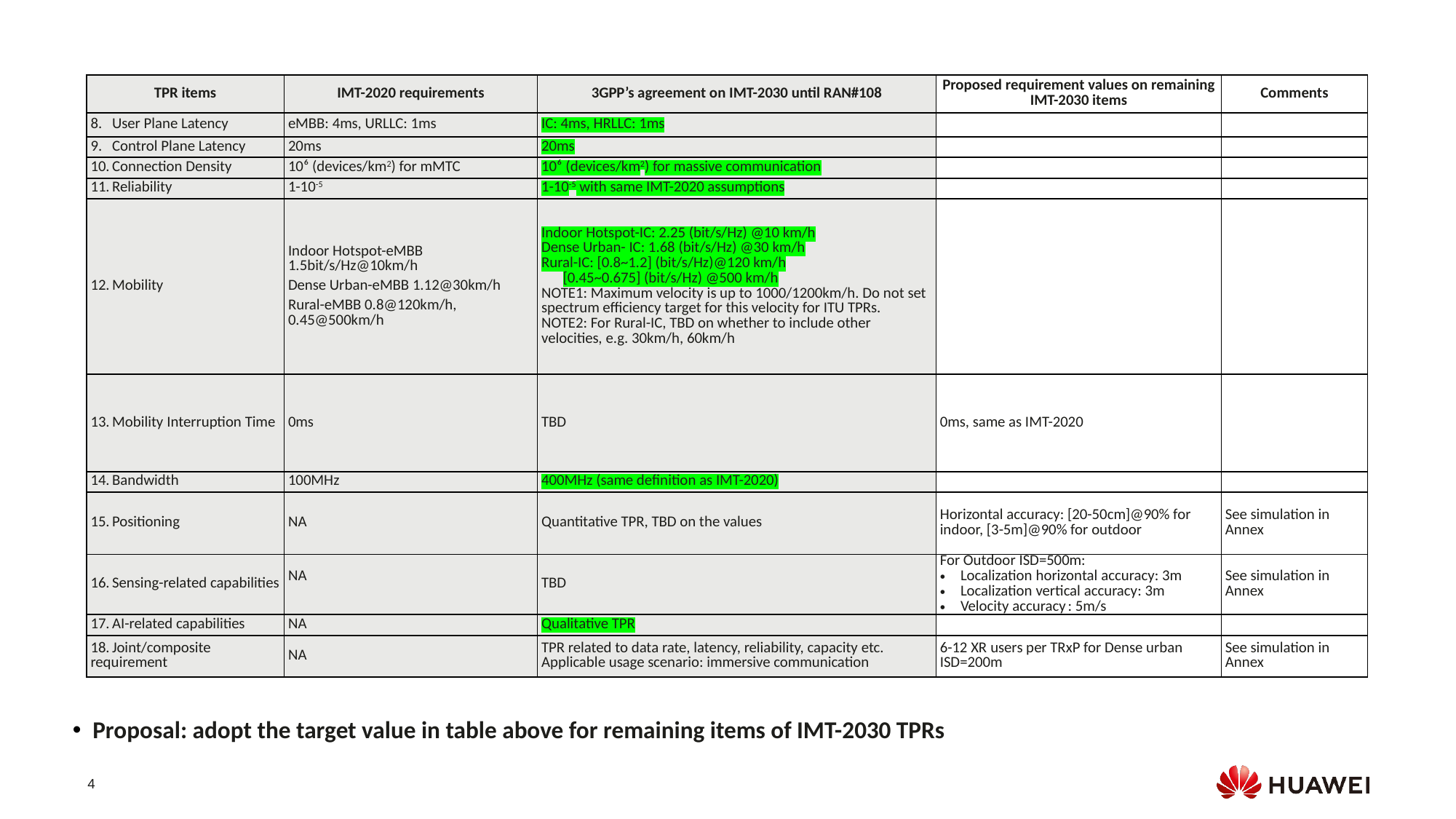

| TPR items | IMT-2020 requirements | 3GPP’s agreement on IMT-2030 until RAN#108 | Proposed requirement values on remaining IMT-2030 items | Comments |
| --- | --- | --- | --- | --- |
| 8. User Plane Latency | eMBB: 4ms, URLLC: 1ms | IC: 4ms, HRLLC: 1ms |  |  |
| 9. Control Plane Latency | 20ms | 20ms |  |  |
| 10. Connection Density | 10⁶ (devices/km2) for mMTC | 10⁶ (devices/km2) for massive communication |  |  |
| 11. Reliability | 1-10-5 | 1-10-5 with same IMT-2020 assumptions |  |  |
| 12. Mobility | Indoor Hotspot-eMBB 1.5bit/s/Hz@10km/h Dense Urban-eMBB 1.12@30km/h Rural-eMBB 0.8@120km/h, 0.45@500km/h | Indoor Hotspot-IC: 2.25 (bit/s/Hz) @10 km/h Dense Urban- IC: 1.68 (bit/s/Hz) @30 km/h Rural-IC: [0.8~1.2] (bit/s/Hz)@120 km/h [0.45~0.675] (bit/s/Hz) @500 km/h NOTE1: Maximum velocity is up to 1000/1200km/h. Do not set spectrum efficiency target for this velocity for ITU TPRs. NOTE2: For Rural-IC, TBD on whether to include other velocities, e.g. 30km/h, 60km/h |  |  |
| 13. Mobility Interruption Time | 0ms | TBD | 0ms, same as IMT-2020 |  |
| 14. Bandwidth | 100MHz | 400MHz (same definition as IMT-2020) |  |  |
| 15. Positioning | NA | Quantitative TPR, TBD on the values | Horizontal accuracy: [20-50cm]@90% for indoor, [3-5m]@90% for outdoor | See simulation in Annex |
| 16. Sensing-related capabilities | NA | TBD | For Outdoor ISD=500m: Localization horizontal accuracy: 3m Localization vertical accuracy: 3m Velocity accuracy : 5m/s | See simulation in Annex |
| 17. AI-related capabilities | NA | Qualitative TPR |  |  |
| 18. Joint/composite requirement | NA | TPR related to data rate, latency, reliability, capacity etc. Applicable usage scenario: immersive communication | 6-12 XR users per TRxP for Dense urban ISD=200m | See simulation in Annex |
Proposal: adopt the target value in table above for remaining items of IMT-2030 TPRs